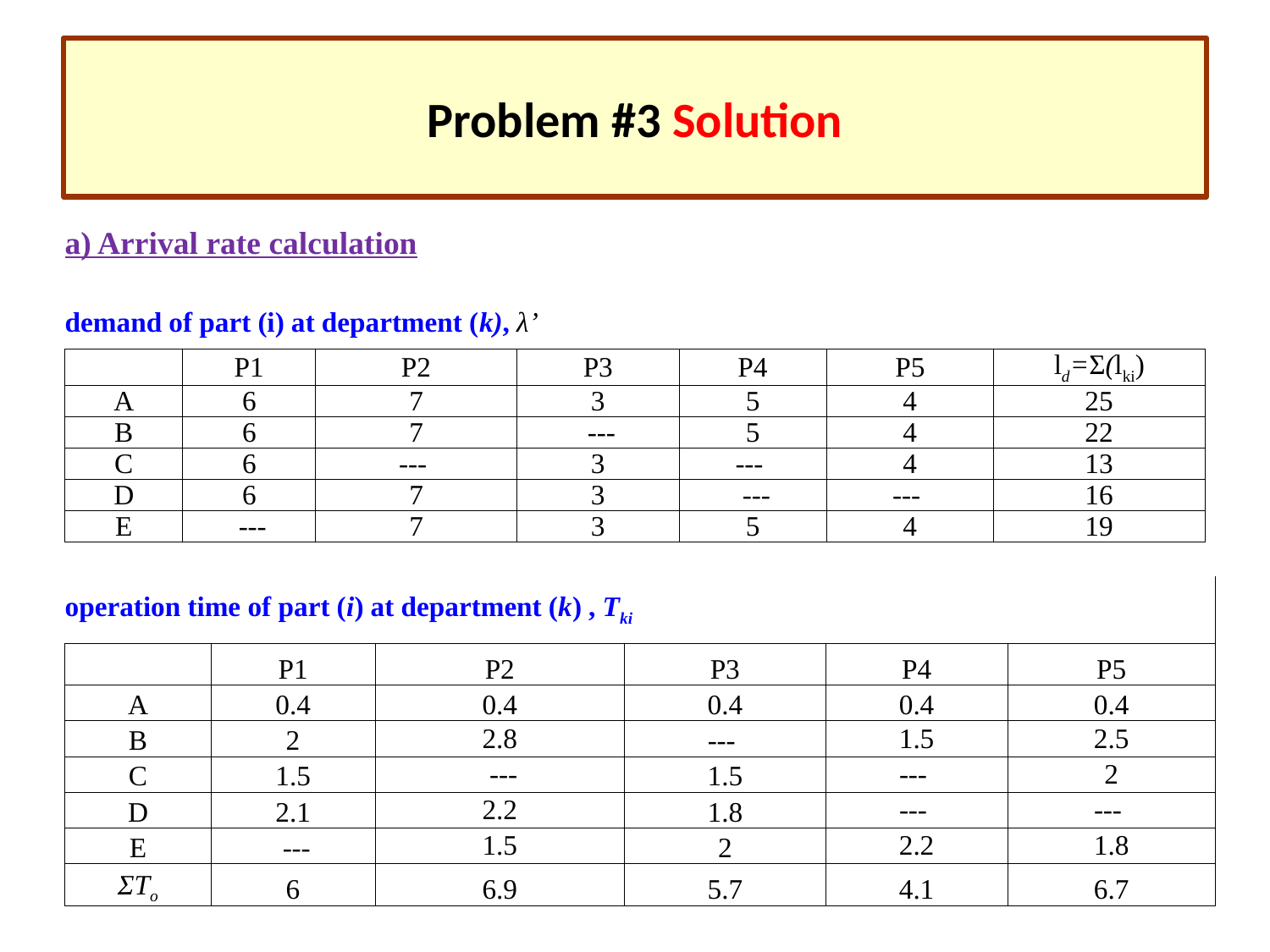

# Problem #3 Solution
| a) Arrival rate calculation |  |  |  |  |  |  |
| --- | --- | --- | --- | --- | --- | --- |
|  |  |  |  |  |  |  |
| demand of part (i) at department (k), λ’ |  |  |  |  |  |  |
|  | P1 | P2 | P3 | P4 | P5 | ld=Σ(lki) |
| A | 6 | 7 | 3 | 5 | 4 | 25 |
| B | 6 | 7 | --- | 5 | 4 | 22 |
| C | 6 | --- | 3 | --- | 4 | 13 |
| D | 6 | 7 | 3 | --- | --- | 16 |
| E | --- | 7 | 3 | 5 | 4 | 19 |
| operation time of part (i) at department (k) , Tki |  |  |  |  |  |
| --- | --- | --- | --- | --- | --- |
|  | P1 | P2 | P3 | P4 | P5 |
| A | 0.4 | 0.4 | 0.4 | 0.4 | 0.4 |
| B | 2 | 2.8 | --- | 1.5 | 2.5 |
| C | 1.5 | --- | 1.5 | --- | 2 |
| D | 2.1 | 2.2 | 1.8 | --- | --- |
| E | --- | 1.5 | 2 | 2.2 | 1.8 |
| ΣTo | 6 | 6.9 | 5.7 | 4.1 | 6.7 |